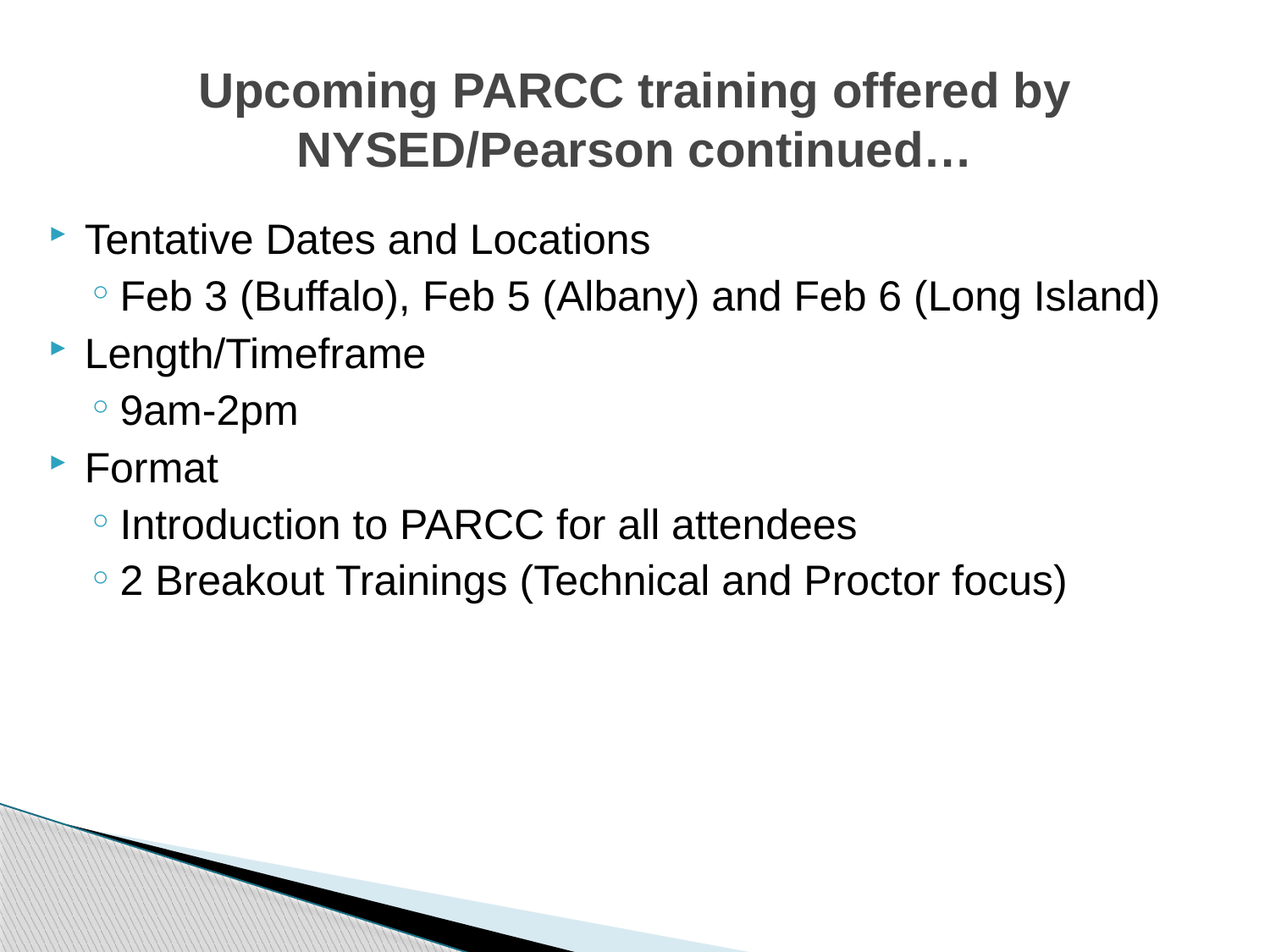

# Upcoming PARCC training offered by NYSED/Pearson continued…
Tentative Dates and Locations
Feb 3 (Buffalo), Feb 5 (Albany) and Feb 6 (Long Island)
Length/Timeframe
9am-2pm
Format
Introduction to PARCC for all attendees
2 Breakout Trainings (Technical and Proctor focus)